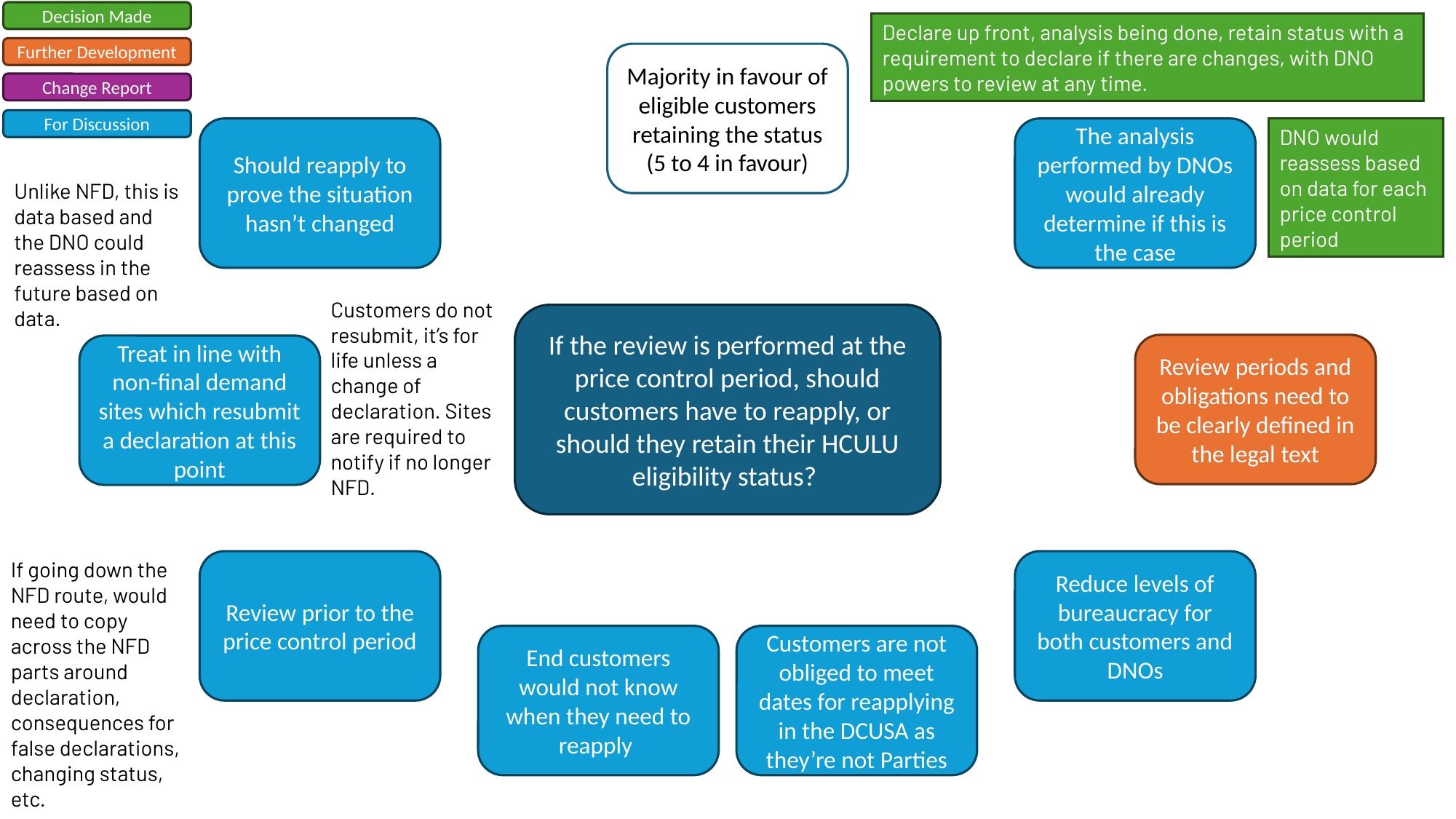

Decision Made
Declare up front, analysis being done, retain status with a requirement to declare if there are changes, with DNO powers to review at any time.
Further Development
Majority in favour of eligible customers retaining the status
(5 to 4 in favour)
Change Report
For Discussion
Should reapply to prove the situation hasn’t changed
The analysis performed by DNOs would already determine if this is the case

DNO would reassess based on data for each price control period
Unlike NFD, this is data based and the DNO could reassess in the future based on data.
Customers do not resubmit, it’s for life unless a change of declaration. Sites are required to notify if no longer NFD.
If the review is performed at the price control period, should customers have to reapply, or should they retain their HCULU eligibility status?
Review periods and obligations need to be clearly defined in the legal text
Treat in line with non-final demand sites which resubmit a declaration at this point
If going down the NFD route, would need to copy across the NFD parts around declaration, consequences for false declarations, changing status, etc.
Review prior to the price control period
Reduce levels of bureaucracy for both customers and DNOs
Customers are not obliged to meet dates for reapplying in the DCUSA as they’re not Parties
End customers would not know when they need to reapply